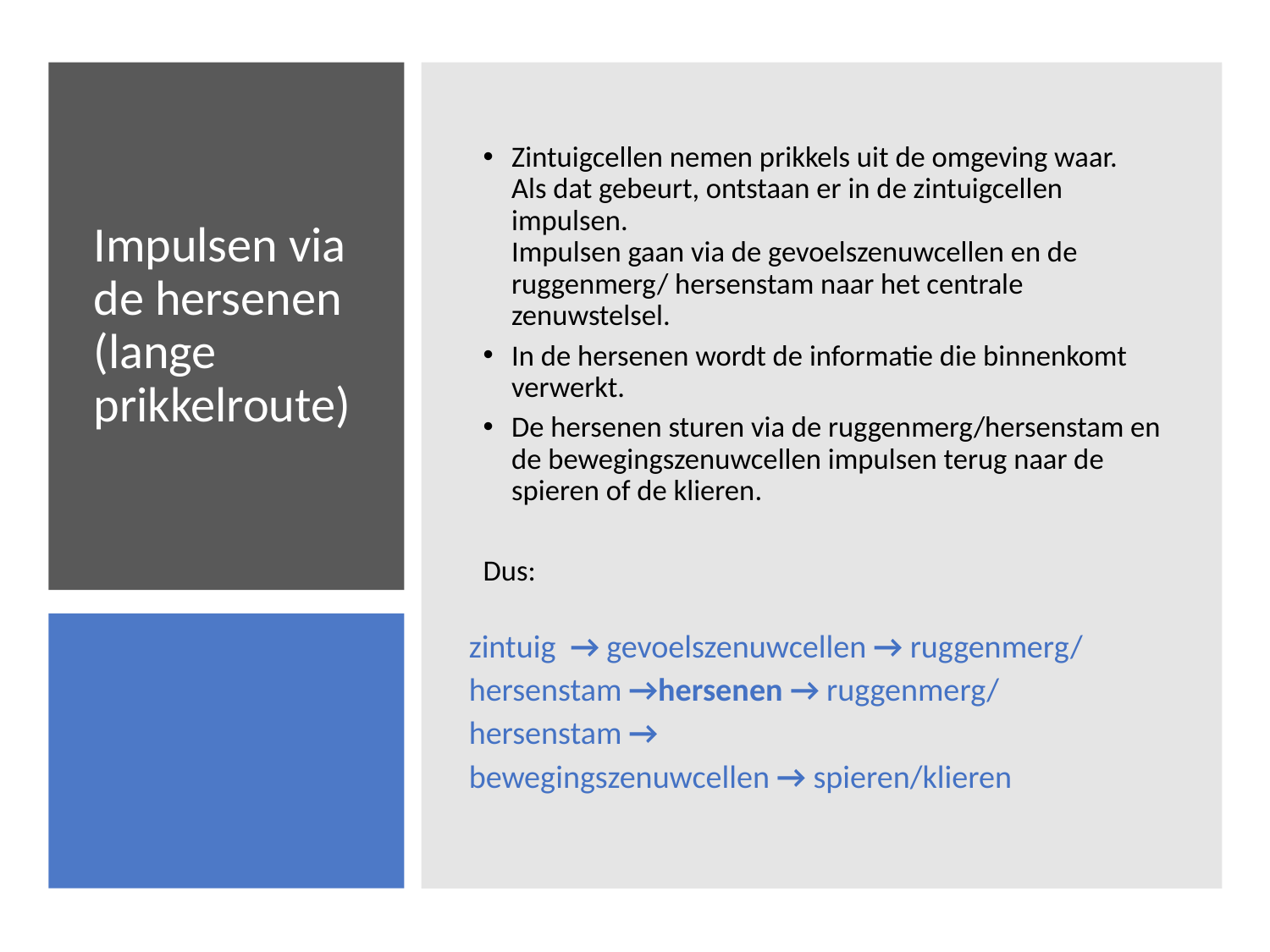

Zintuigcellen nemen prikkels uit de omgeving waar.
Als dat gebeurt, ontstaan er in de zintuigcellen impulsen.
Impulsen gaan via de gevoelszenuwcellen en de ruggenmerg/ hersenstam naar het centrale zenuwstelsel.
In de hersenen wordt de informatie die binnenkomt verwerkt.
De hersenen sturen via de ruggenmerg/hersenstam en de bewegingszenuwcellen impulsen terug naar de spieren of de klieren.

Dus:

zintuig  → gevoelszenuwcellen → ruggenmerg/
hersenstam →hersenen → ruggenmerg/
hersenstam →
bewegingszenuwcellen → spieren/klieren
# Impulsen via de hersenen (lange prikkelroute)